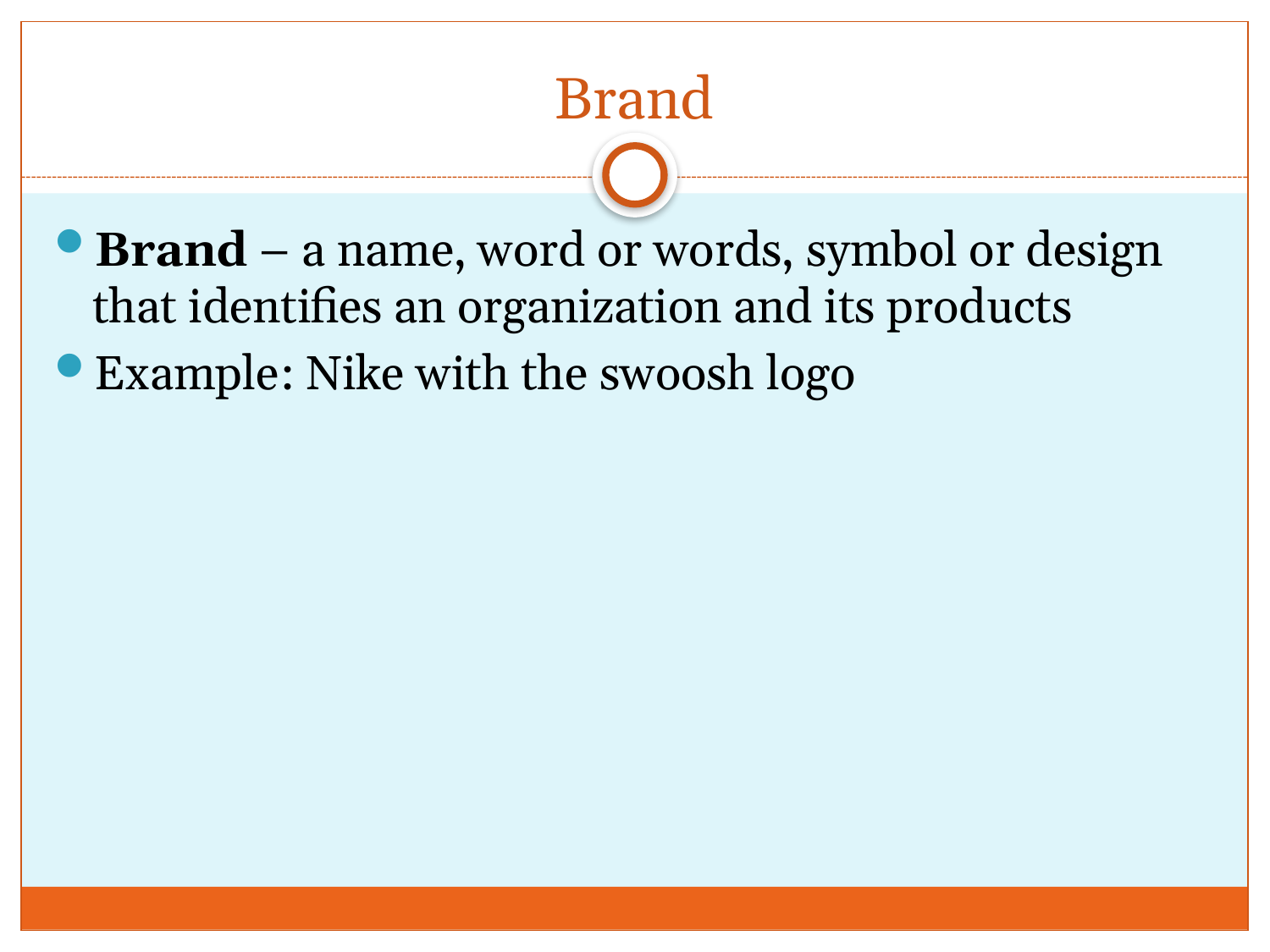

# Brand
Brand – a name, word or words, symbol or design that identifies an organization and its products
Example: Nike with the swoosh logo